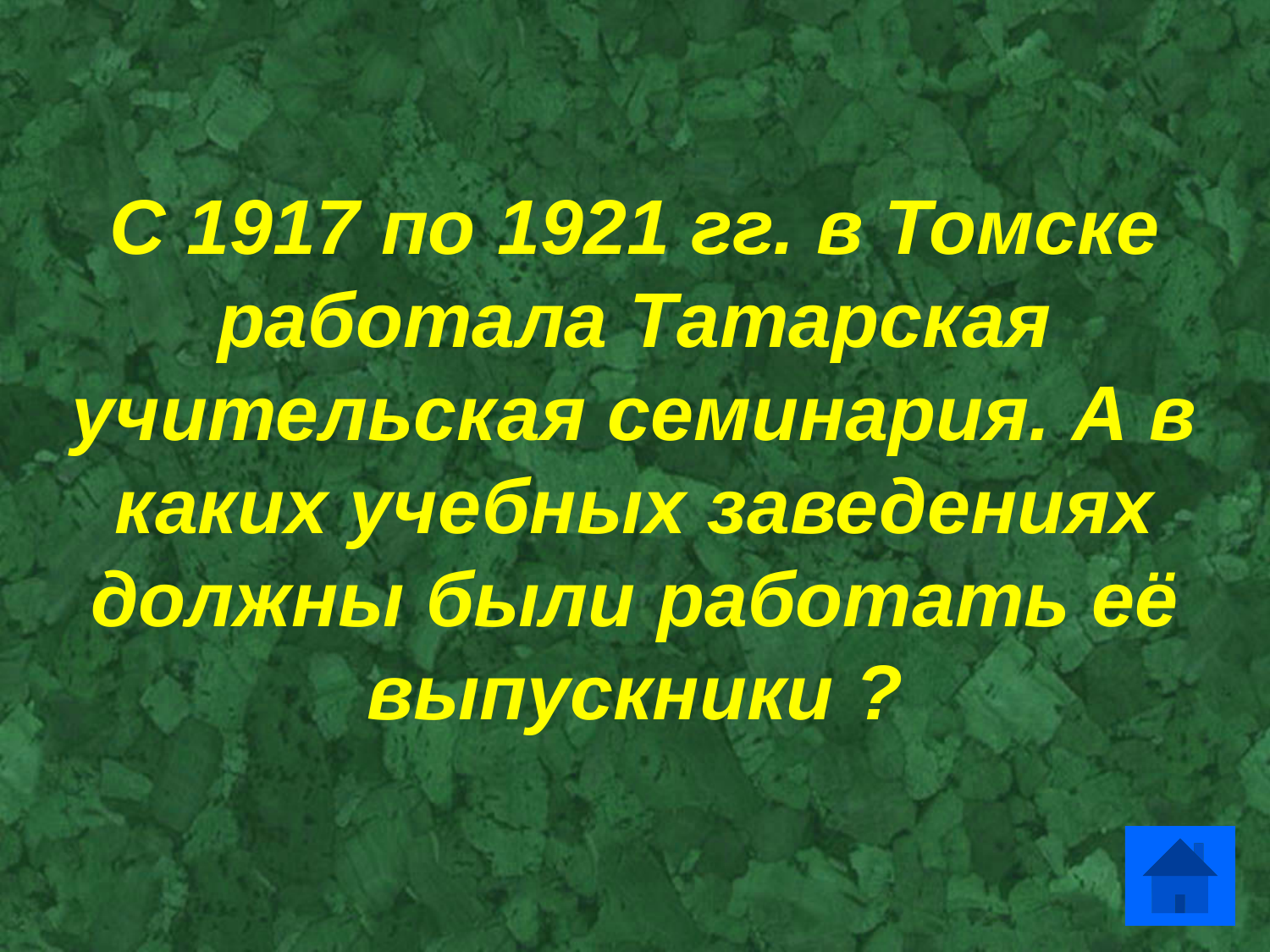

С 1917 по 1921 гг. в Томске работала Татарская учительская семинария. А в каких учебных заведениях должны были работать её выпускники ?